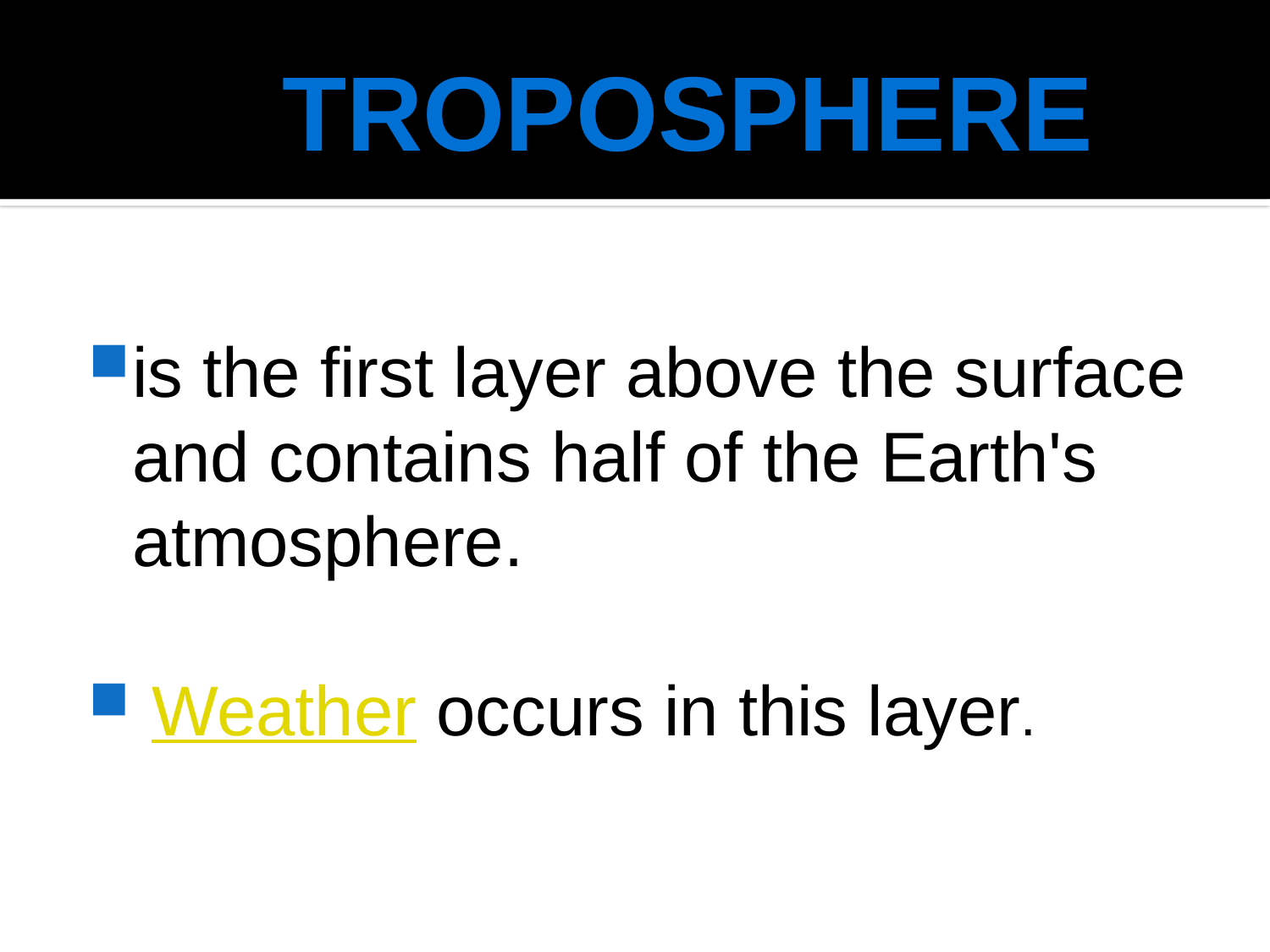

# TROPOSPHERE

is the first layer above the surface and contains half of the Earth's atmosphere.

 Weather occurs in this layer.